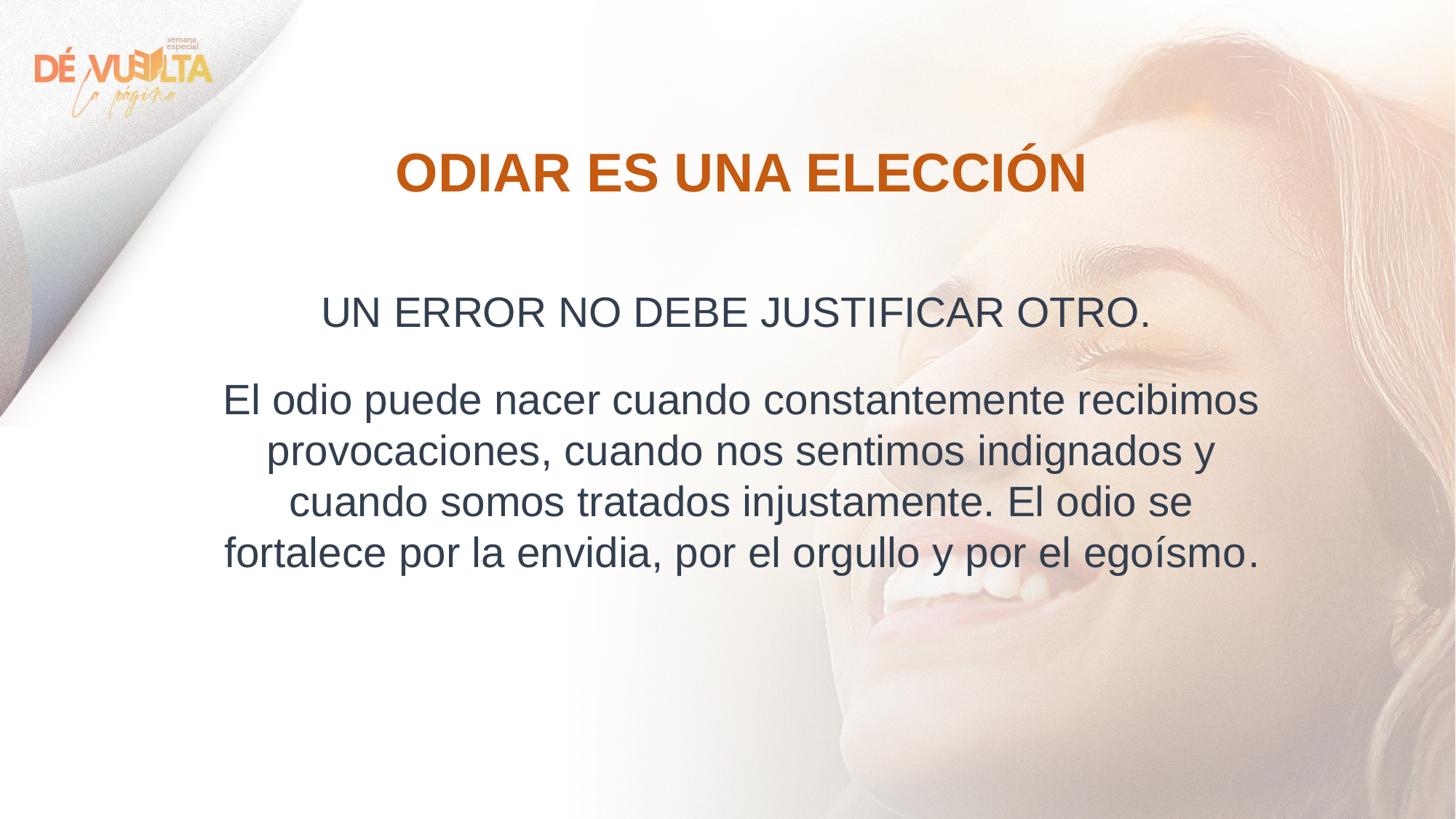

ODIAR ES UNA ELECCIÓN
UN ERROR NO DEBE JUSTIFICAR OTRO.
El odio puede nacer cuando constantemente recibimos provocaciones, cuando nos sentimos indignados y cuando somos tratados injustamente. El odio se fortalece por la envidia, por el orgullo y por el egoísmo.